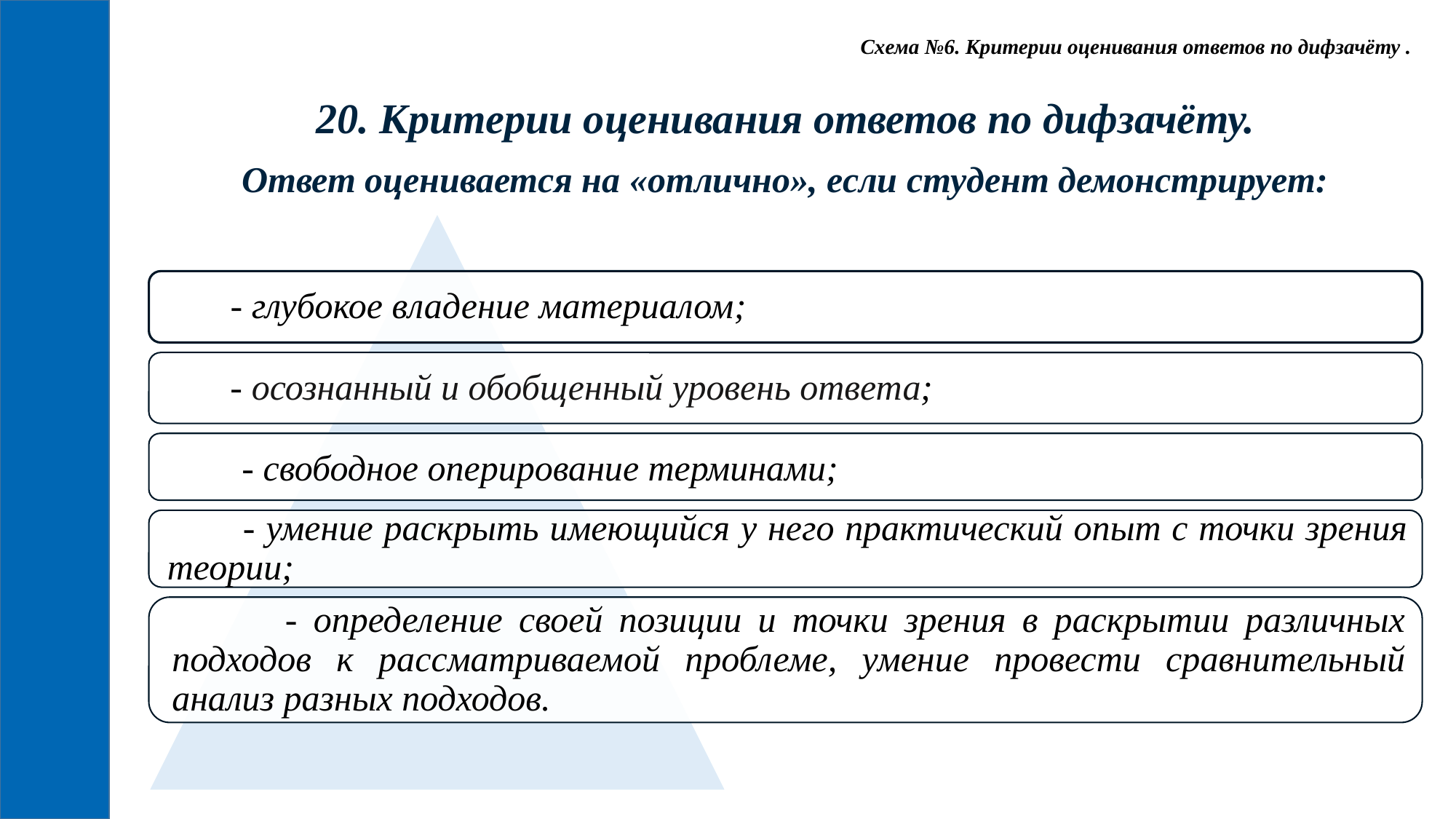

Схема №6. Критерии оценивания ответов по дифзачёту .

20. Критерии оценивания ответов по дифзачёту.
Ответ оценивается на «отлично», если студент демонстрирует:
       - глубокое владение материалом;
       - осознанный и обобщенный уровень ответа;
       - свободное оперирование терминами;
       - умение раскрыть имеющийся у него практический опыт с точки зрения теории;
       - определение своей позиции и точки зрения в раскрытии различных подходов к рассматриваемой проблеме, умение провести сравнительный анализ разных подходов.